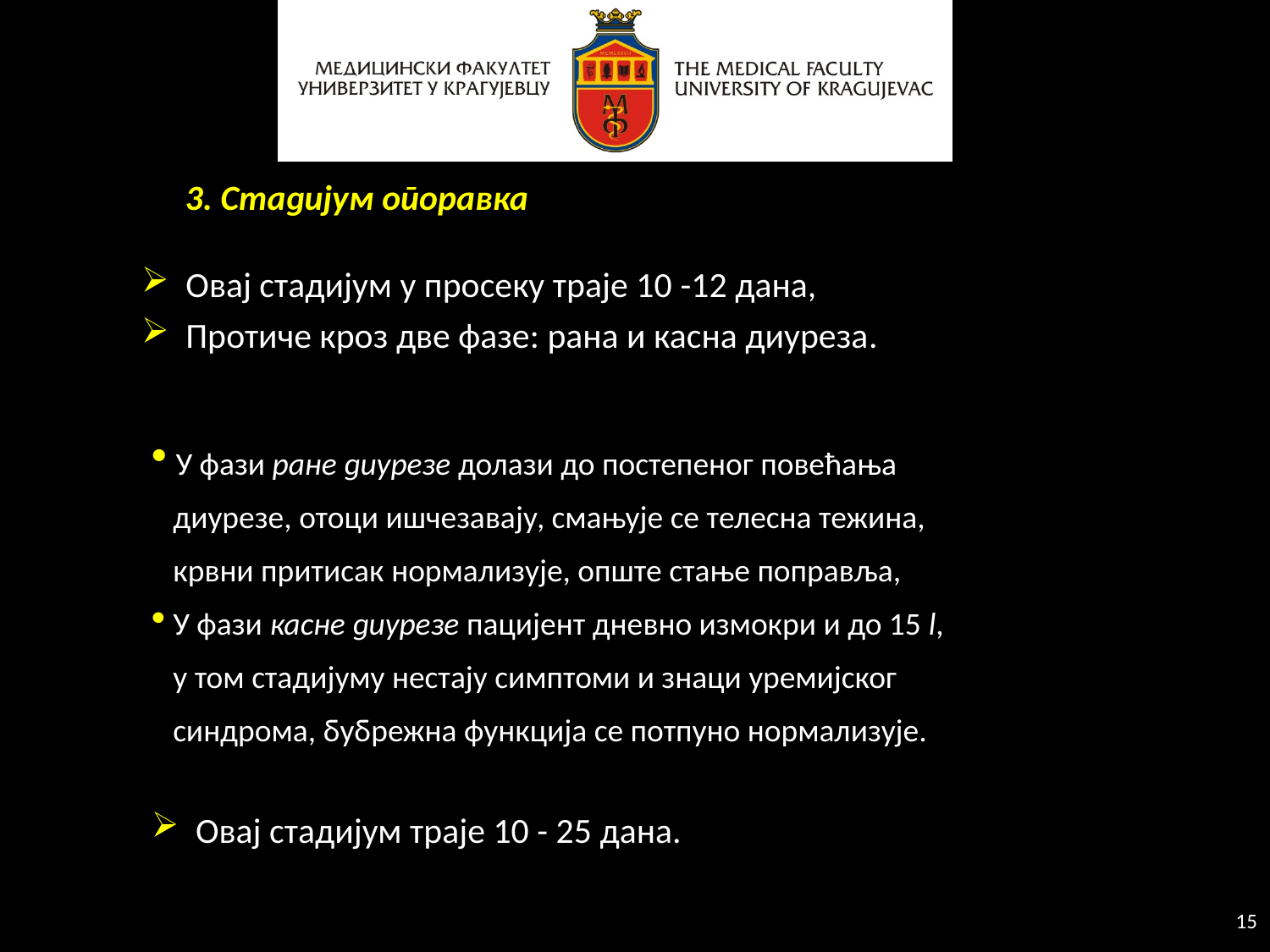

3. Стадијум опоравка
  Овај стадијум у просеку траје 10 -12 дана,
  Протиче кроз две фазе: рана и касна диуреза.
 У фази ране диурезе долази до постепеног повећања
   диурезе, отоци ишчезавају, смањује се телесна тежина,
   крвни притисак нормализује, опште стање поправља,
 У фази касне диурезе пацијент дневно измокри и до 15 l,
   у том стадијуму нестају симптоми и знаци уремијског
   синдрома, бубрежна функција се потпуно нормализује.
  Овај стадијум траје 10 - 25 дана.
15